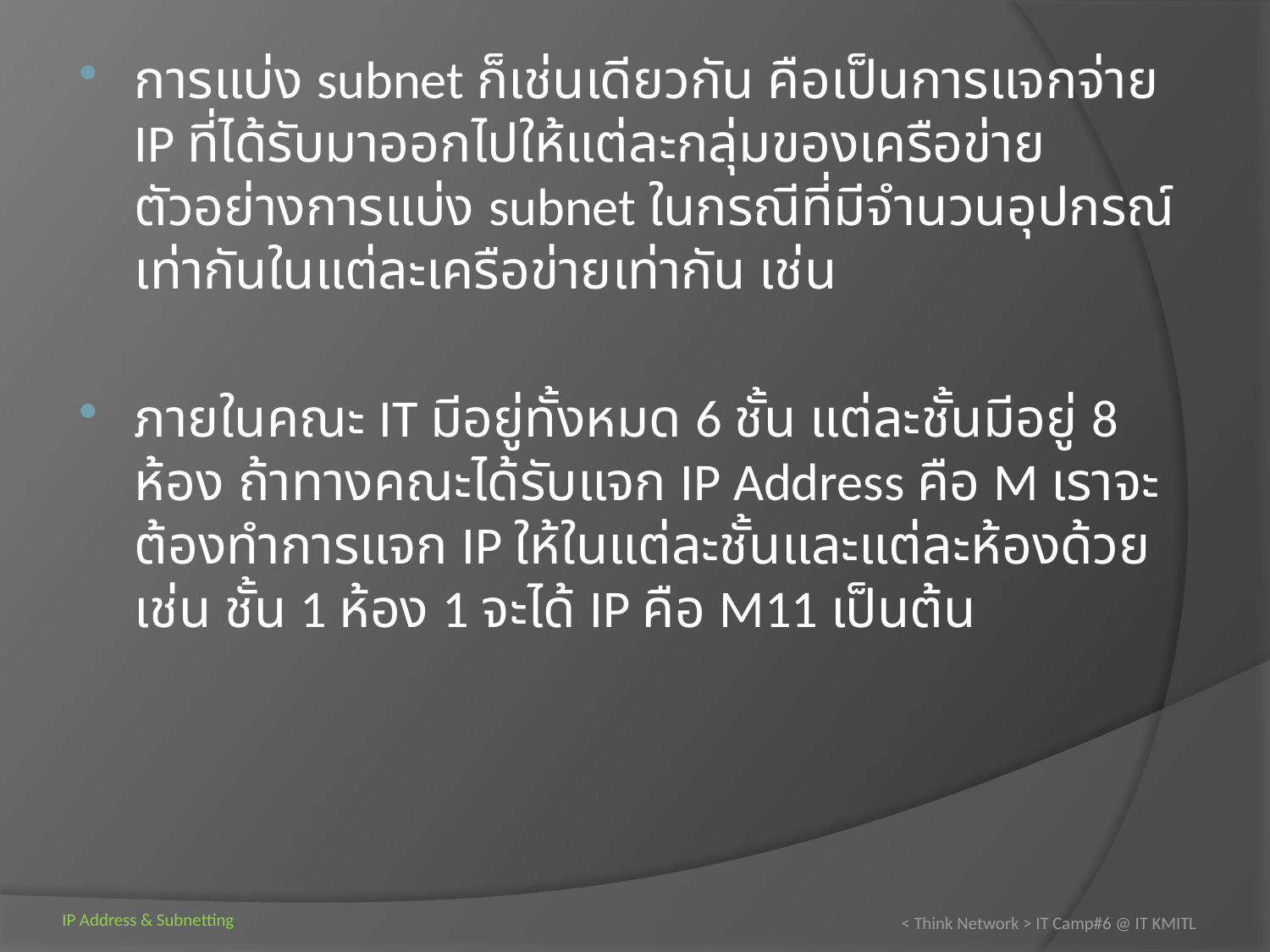

การแบ่ง subnet ก็เช่นเดียวกัน คือเป็นการแจกจ่าย IP ที่ได้รับมาออกไปให้แต่ละกลุ่มของเครือข่าย ตัวอย่างการแบ่ง subnet ในกรณีที่มีจำนวนอุปกรณ์เท่ากันในแต่ละเครือข่ายเท่ากัน เช่น

ภายในคณะ IT มีอยู่ทั้งหมด 6 ชั้น แต่ละชั้นมีอยู่ 8 ห้อง ถ้าทางคณะได้รับแจก IP Address คือ M เราจะต้องทำการแจก IP ให้ในแต่ละชั้นและแต่ละห้องด้วย เช่น ชั้น 1 ห้อง 1 จะได้ IP คือ M11 เป็นต้น
< Think Network > IT Camp#6 @ IT KMITL